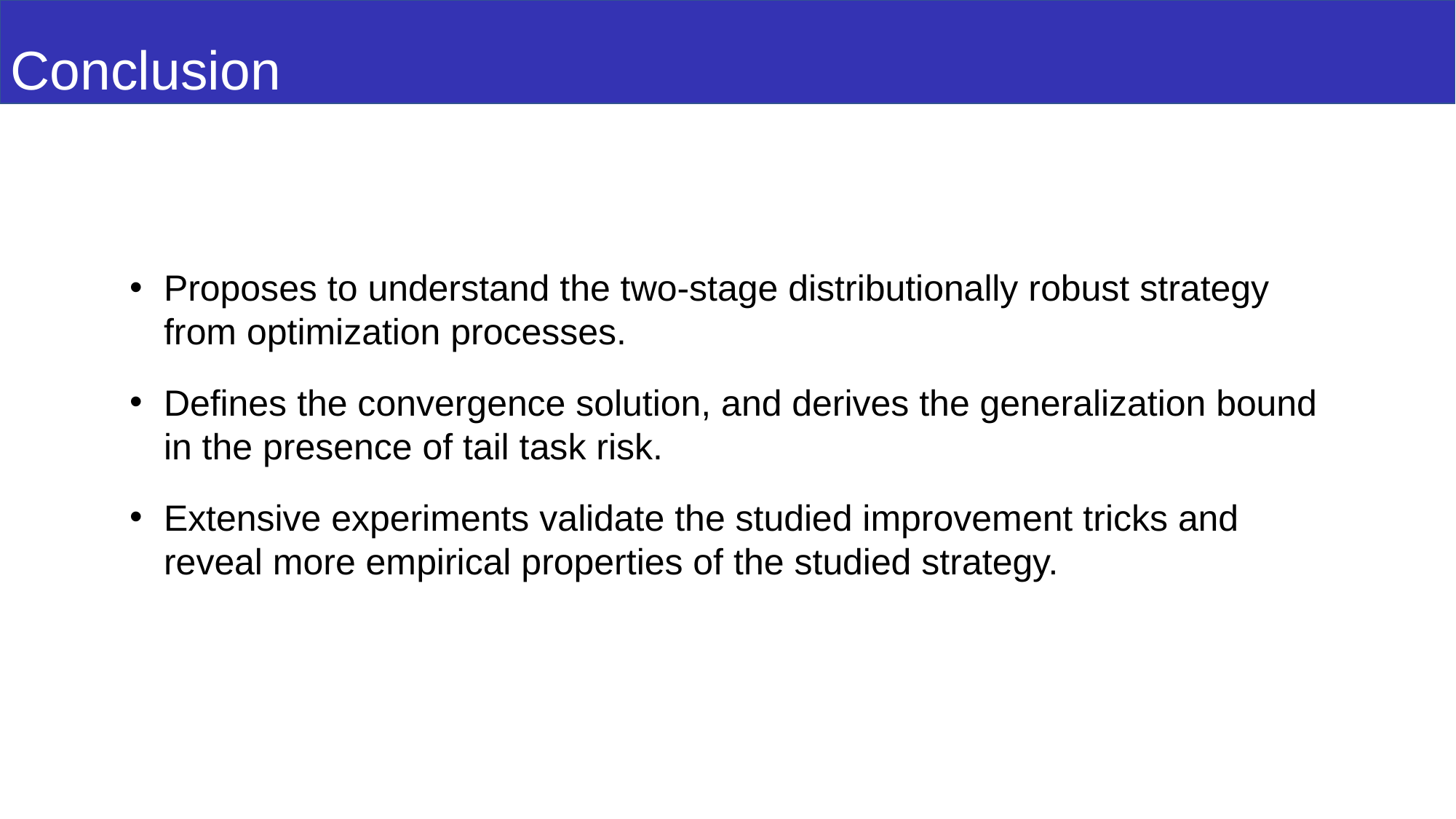

Conclusion
Proposes to understand the two-stage distributionally robust strategy from optimization processes.
Defines the convergence solution, and derives the generalization bound in the presence of tail task risk.
Extensive experiments validate the studied improvement tricks and reveal more empirical properties of the studied strategy.